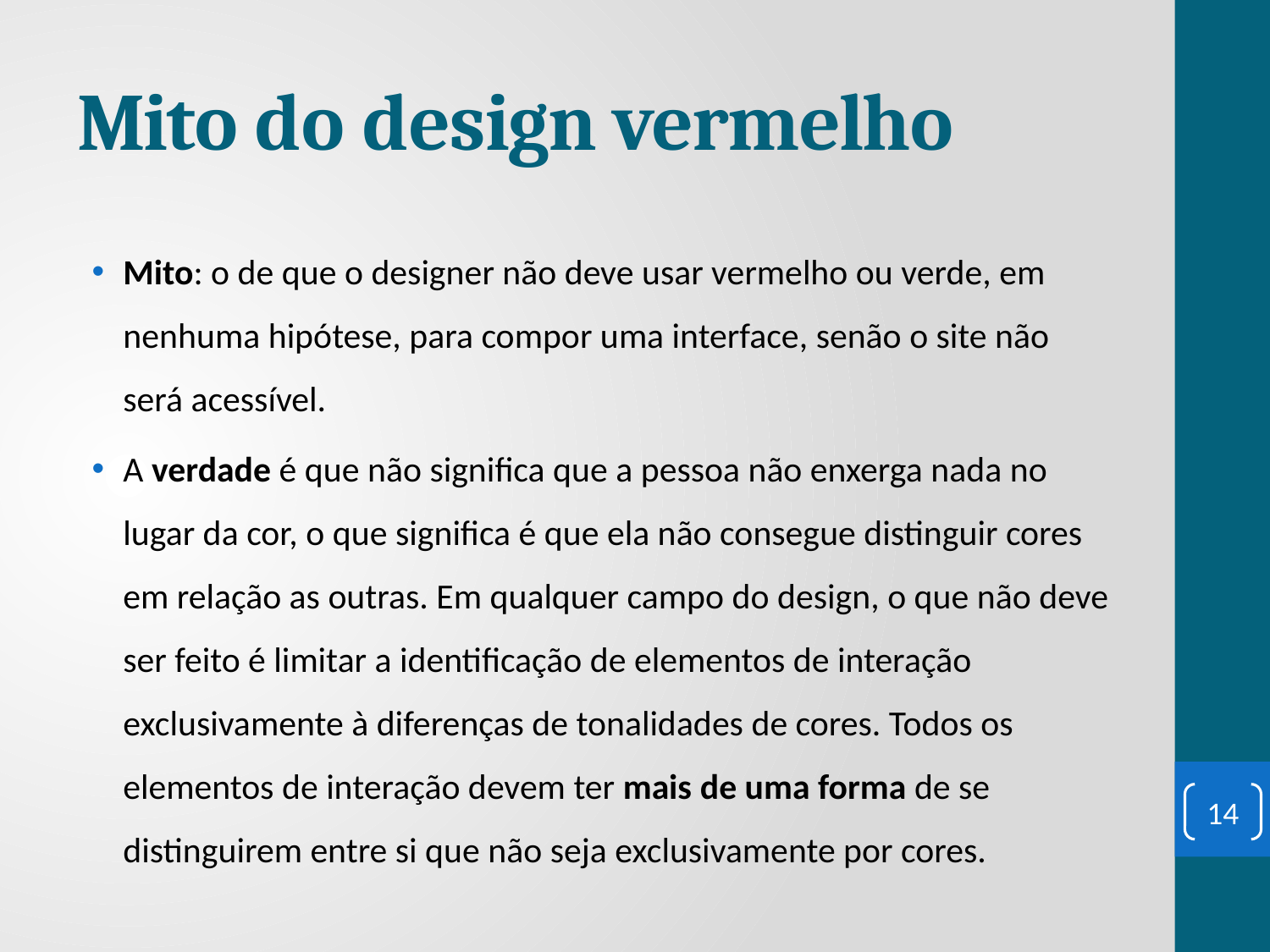

# Mito do design vermelho
Mito: o de que o designer não deve usar vermelho ou verde, em nenhuma hipótese, para compor uma interface, senão o site não será acessível.
A verdade é que não significa que a pessoa não enxerga nada no lugar da cor, o que significa é que ela não consegue distinguir cores em relação as outras. Em qualquer campo do design, o que não deve ser feito é limitar a identificação de elementos de interação exclusivamente à diferenças de tonalidades de cores. Todos os elementos de interação devem ter mais de uma forma de se distinguirem entre si que não seja exclusivamente por cores.
14